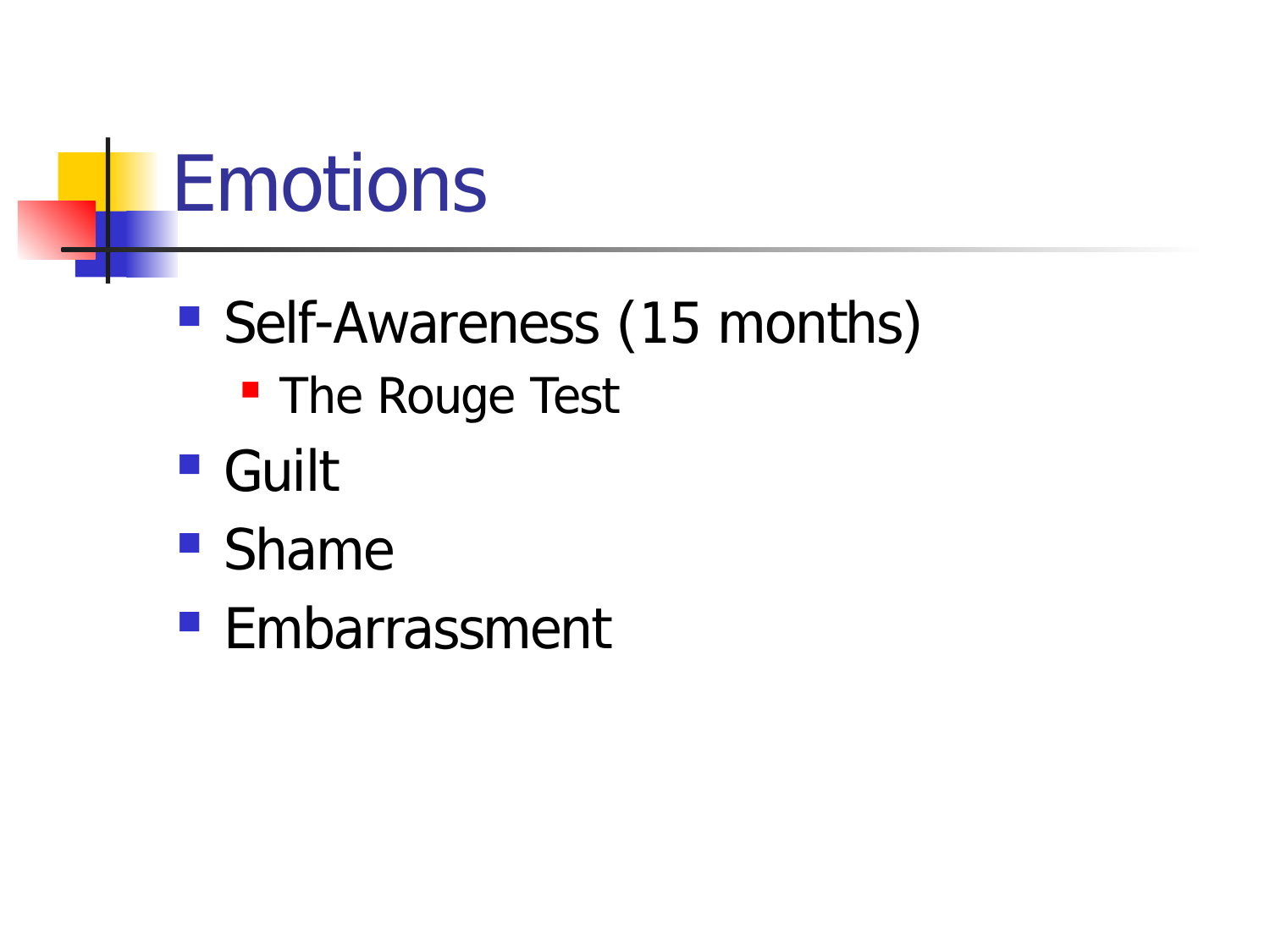

# Emotions
Self-Awareness (15 months)
The Rouge Test
Guilt
Shame
Embarrassment